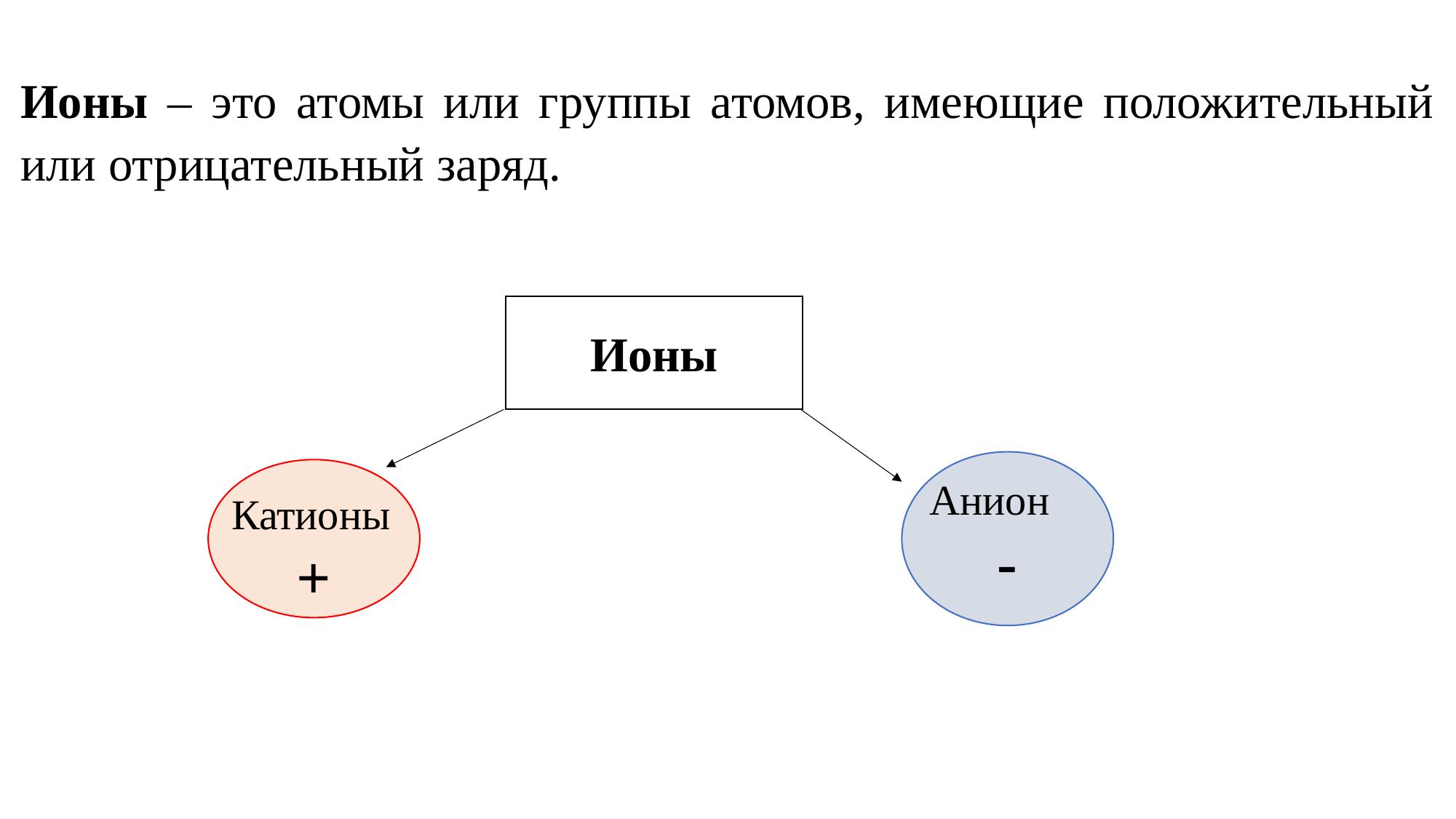

Ионы – это атомы или группы атомов, имеющие положительный или отрицательный заряд.

Ионы

Анион
-
Катионы
+